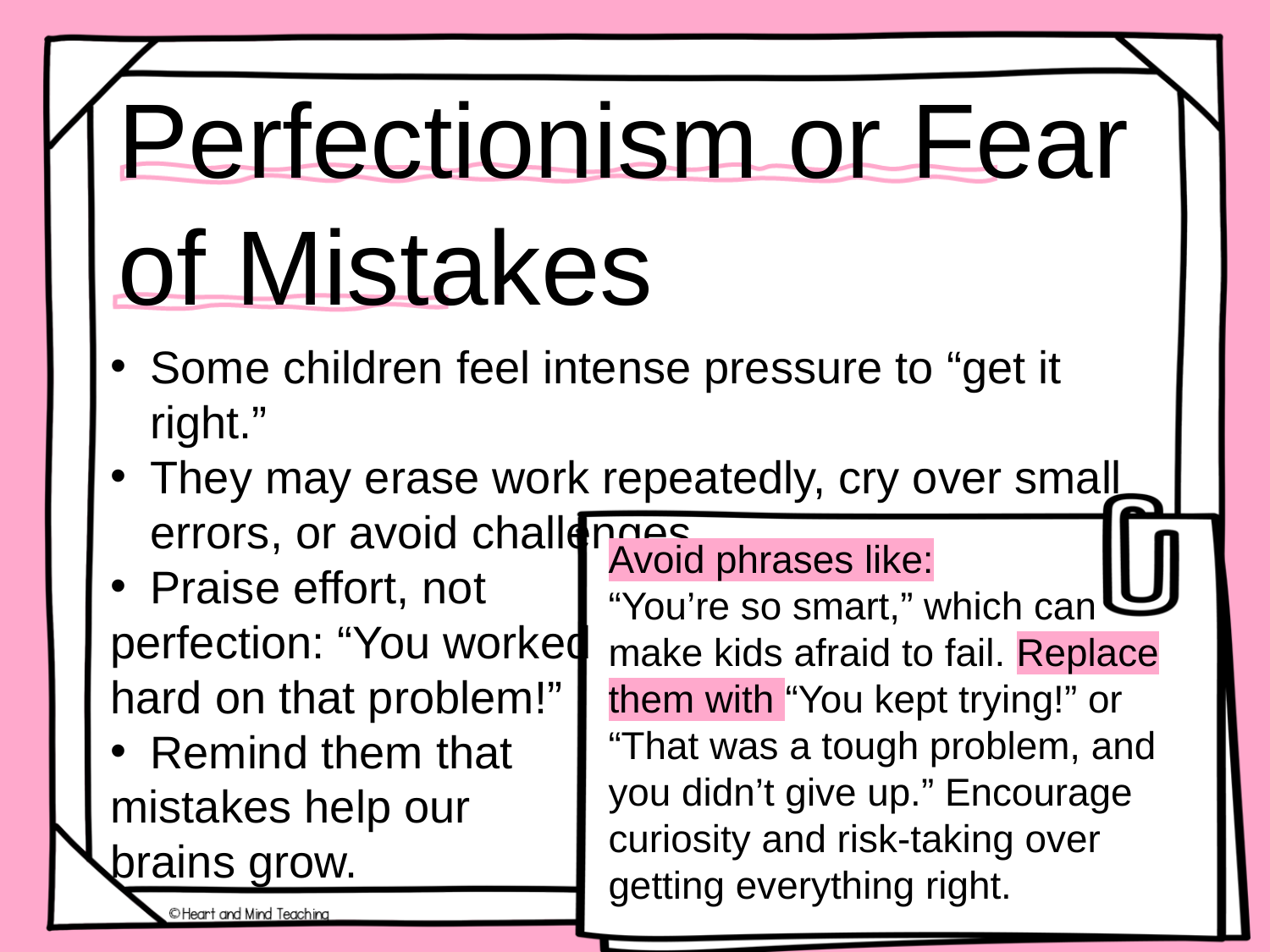

Perfectionism or Fear of Mistakes
Some children feel intense pressure to “get it right.”
They may erase work repeatedly, cry over small errors, or avoid challenges.
Praise effort, not
perfection: “You worked
hard on that problem!”
Remind them that
mistakes help our
brains grow.
Avoid phrases like:
“You’re so smart,” which can
make kids afraid to fail. Replace them with “You kept trying!” or “That was a tough problem, and you didn’t give up.” Encourage curiosity and risk-taking over getting everything right.